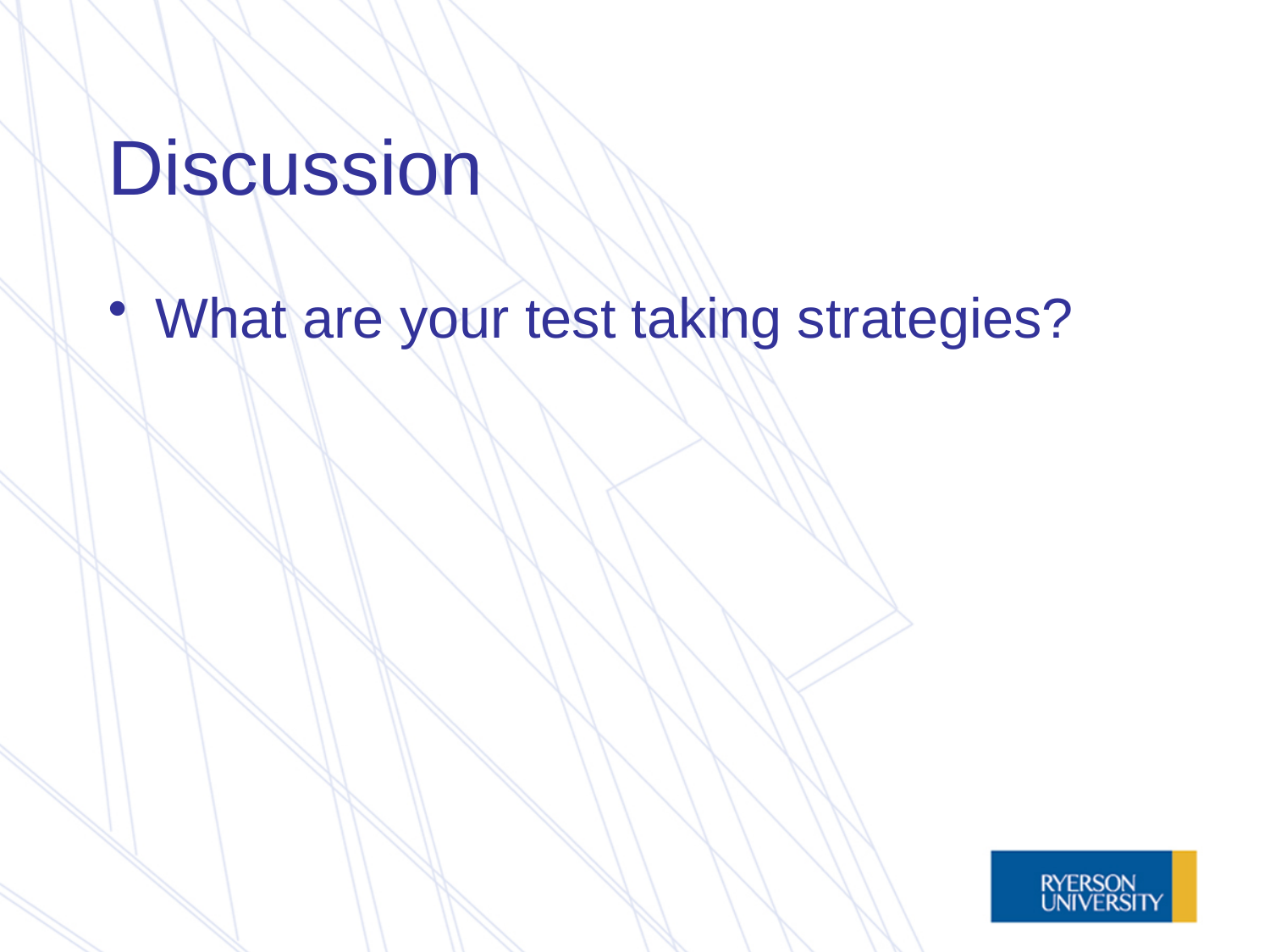

# Discussion
What are your test taking strategies?